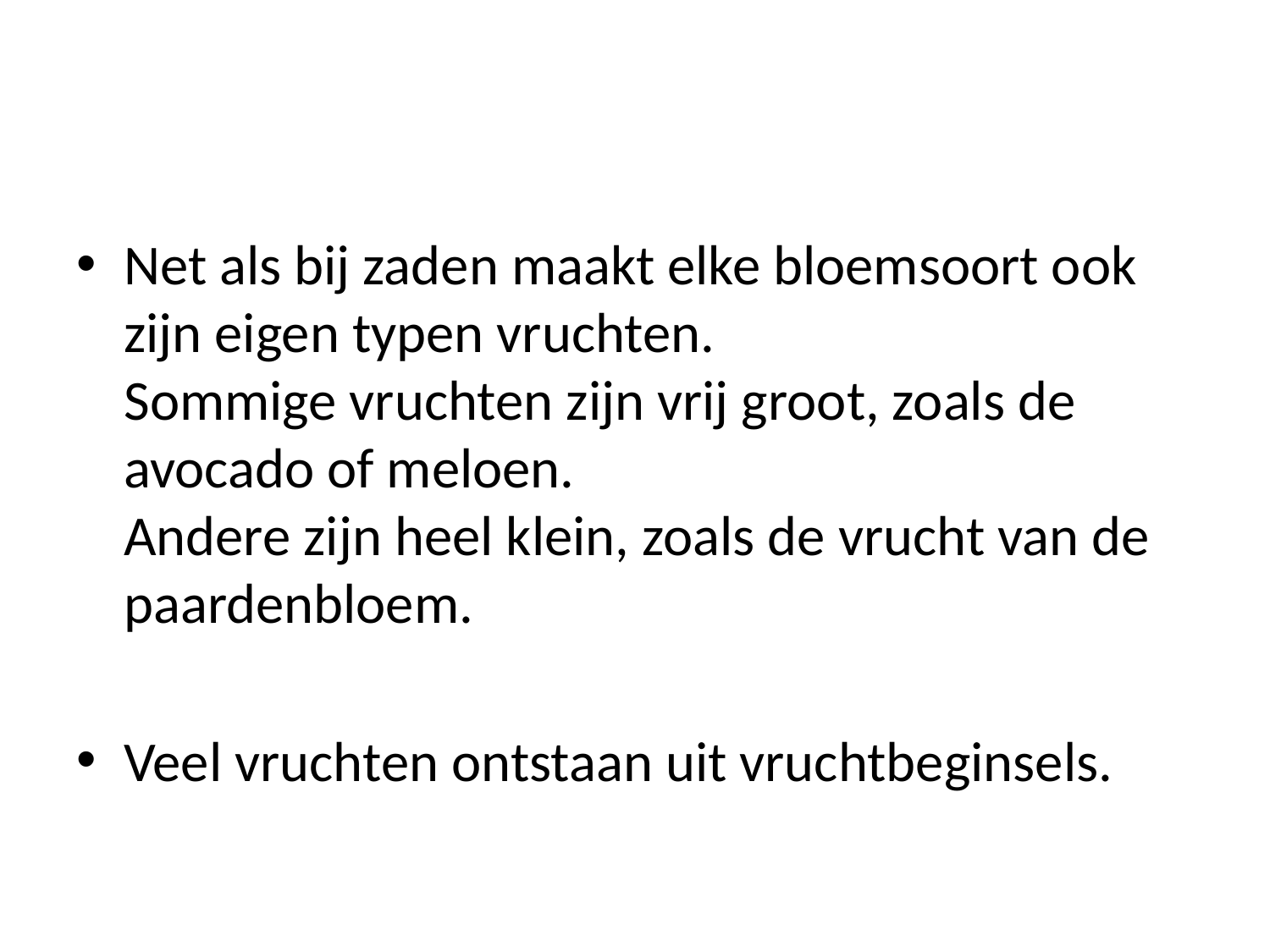

#
Net als bij zaden maakt elke bloemsoort ook zijn eigen typen vruchten.
Sommige vruchten zijn vrij groot, zoals de avocado of meloen.
Andere zijn heel klein, zoals de vrucht van de paardenbloem.

Veel vruchten ontstaan uit vruchtbeginsels.